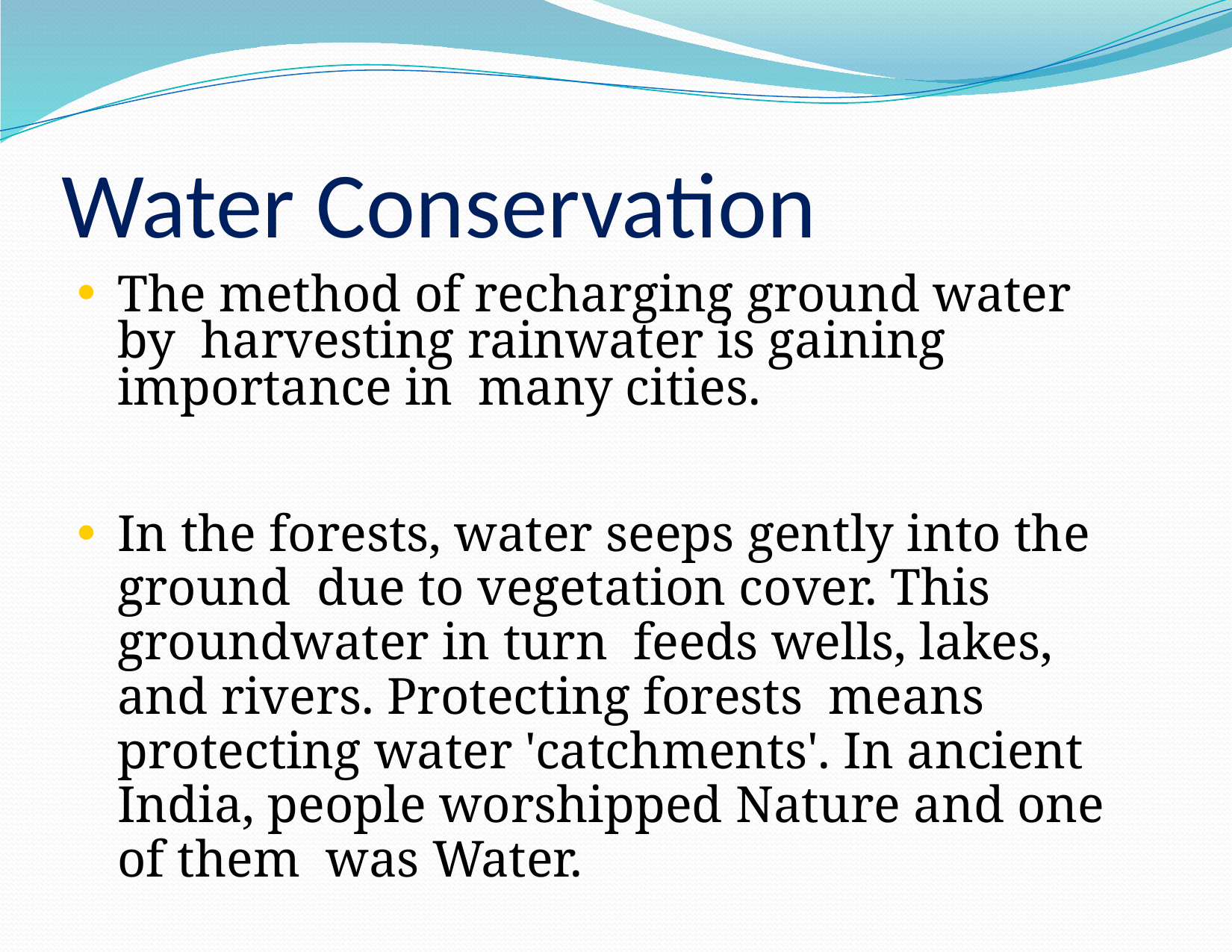

# Water Conservation
The method of recharging ground water by  harvesting rainwater is gaining importance in  many cities.

In the forests, water seeps gently into the ground  due to vegetation cover. This groundwater in turn  feeds wells, lakes, and rivers. Protecting forests  means protecting water 'catchments'. In ancient  India, people worshipped Nature and one of them  was Water.